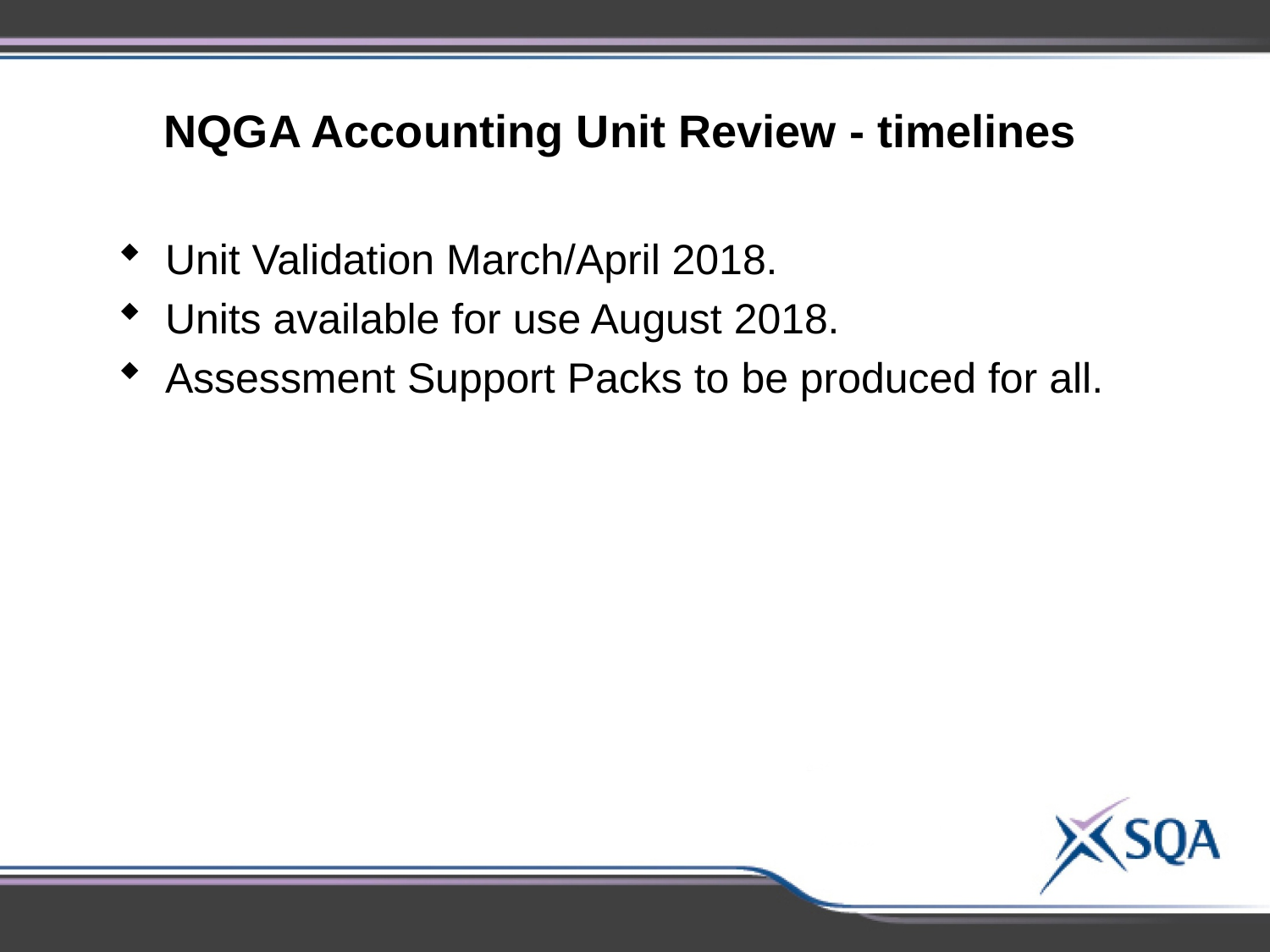

NQGA Accounting Unit Review - timelines
Unit Validation March/April 2018.
Units available for use August 2018.
Assessment Support Packs to be produced for all.